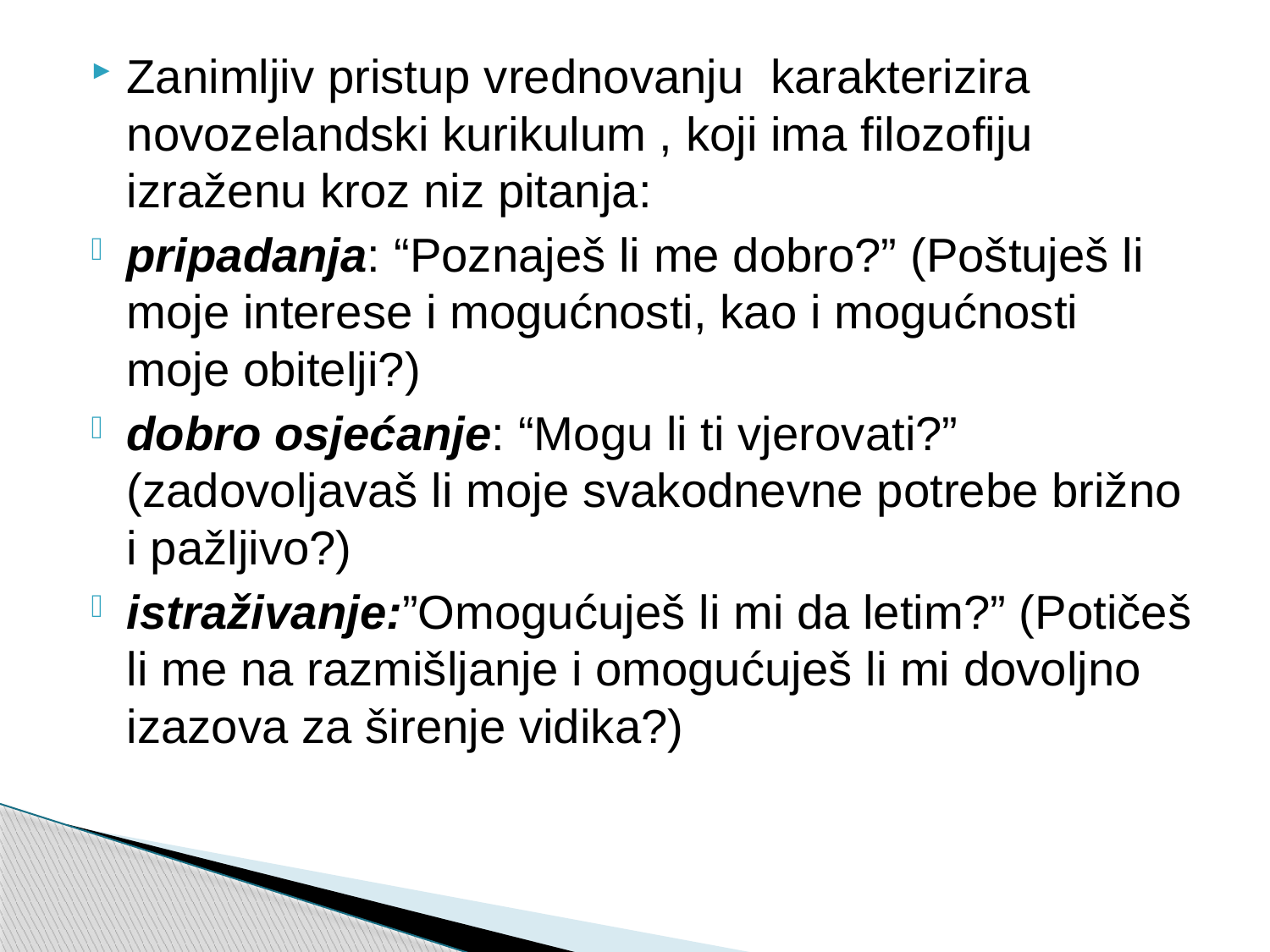

Zanimljiv pristup vrednovanju  karakterizira novozelandski kurikulum , koji ima filozofiju izraženu kroz niz pitanja:
pripadanja: “Poznaješ li me dobro?” (Poštuješ li moje interese i mogućnosti, kao i mogućnosti moje obitelji?)
dobro osjećanje: “Mogu li ti vjerovati?” (zadovoljavaš li moje svakodnevne potrebe brižno i pažljivo?)
istraživanje:”Omogućuješ li mi da letim?” (Potičeš li me na razmišljanje i omogućuješ li mi dovoljno izazova za širenje vidika?)